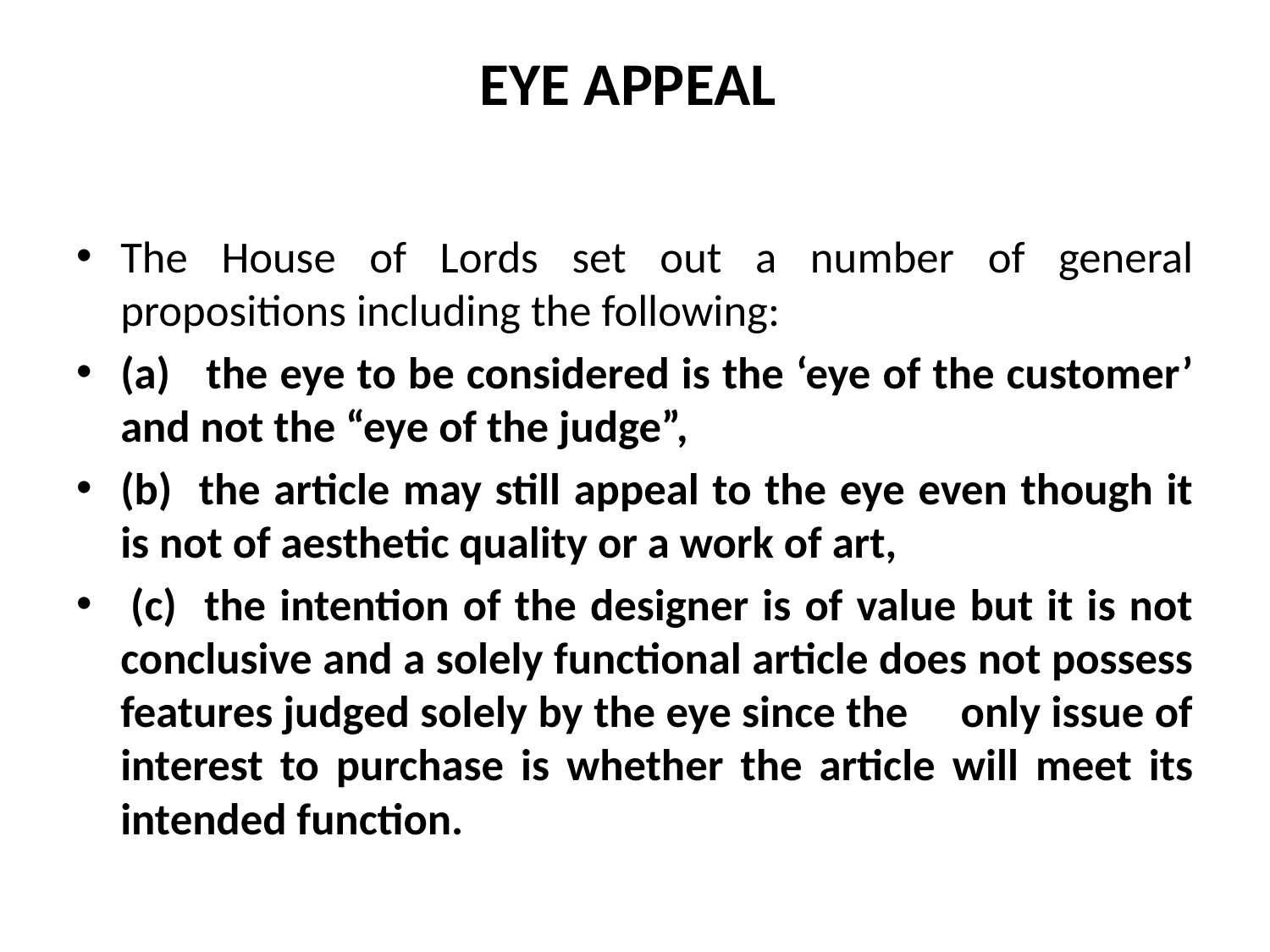

# EYE APPEAL
The House of Lords set out a number of general propositions including the following:
(a)   the eye to be considered is the ‘eye of the customer’ and not the “eye of the judge”,
(b)  the article may still appeal to the eye even though it is not of aesthetic quality or a work of art,
 (c)  the intention of the designer is of value but it is not conclusive and a solely functional article does not possess features judged solely by the eye since the     only issue of interest to purchase is whether the article will meet its intended function.